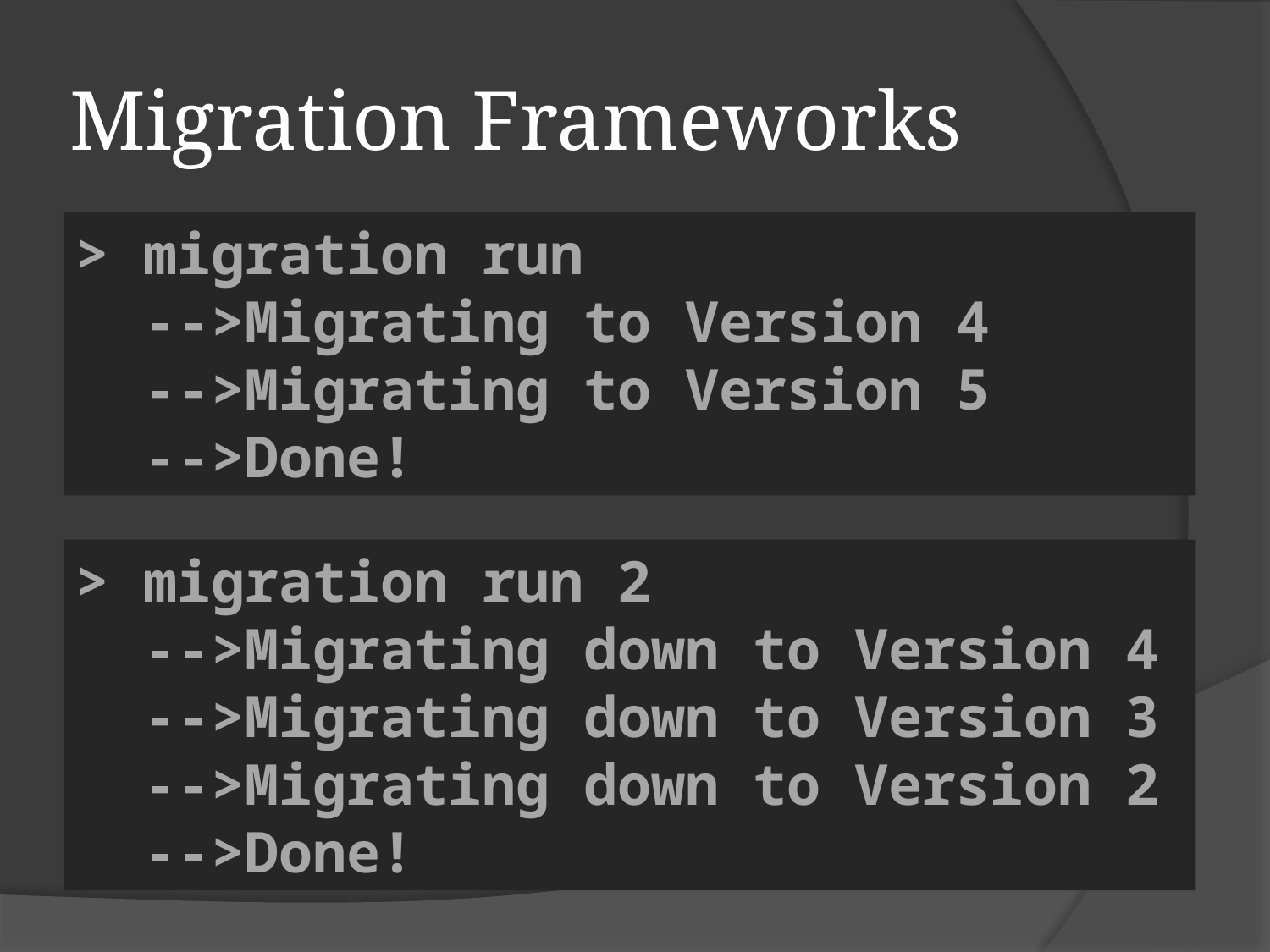

# Migration Frameworks
> migration run
  -->Migrating to Version 4
  -->Migrating to Version 5
  -->Done!
> migration run 2
  -->Migrating down to Version 4
  -->Migrating down to Version 3
  -->Migrating down to Version 2
  -->Done!